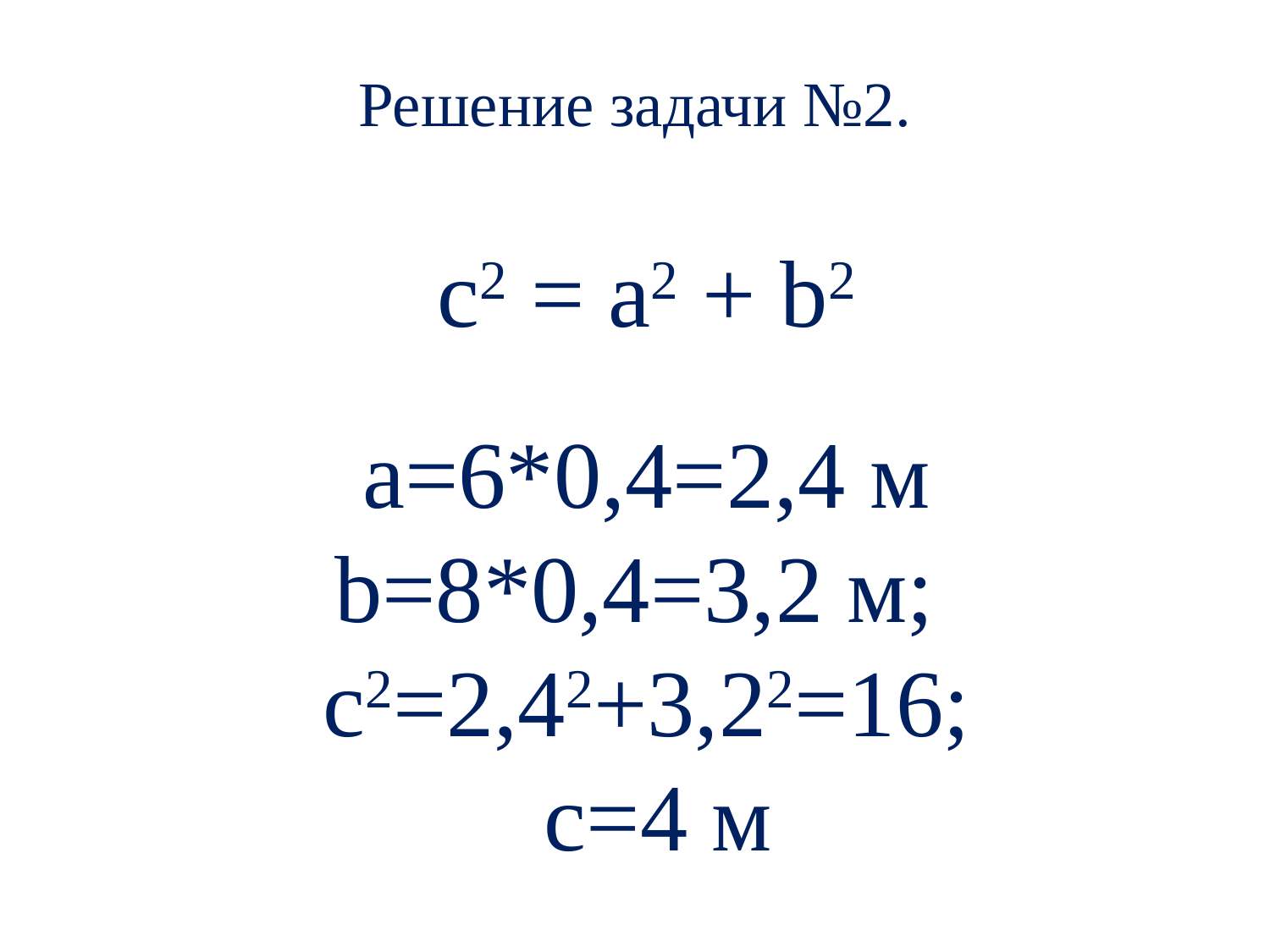

Решение задачи №2.
# с2 = a2 + b2 а=6*0,4=2,4 м b=8*0,4=3,2 м; с2=2,42+3,22=16; с=4 м